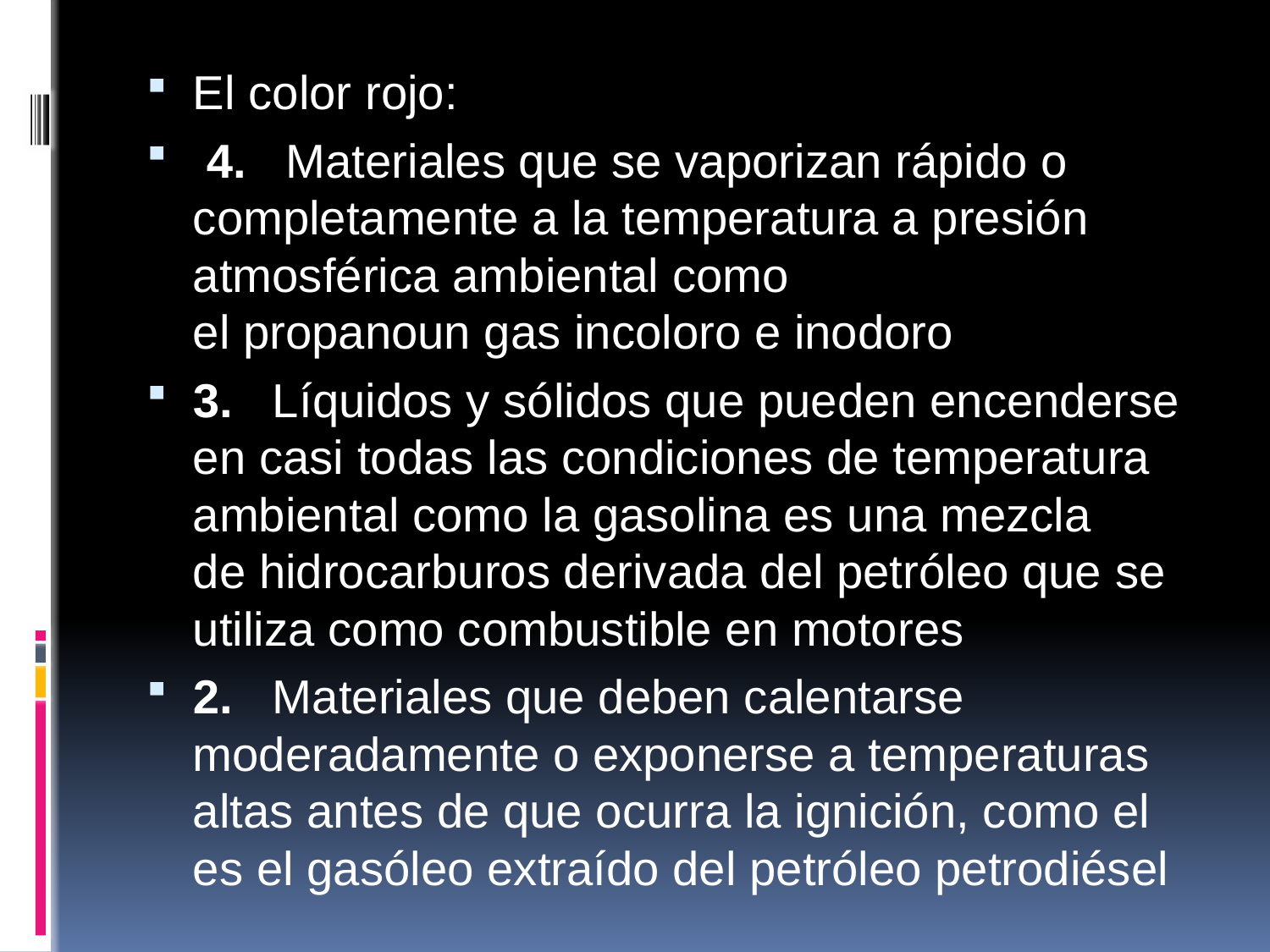

El color rojo:
 4.   Materiales que se vaporizan rápido o completamente a la temperatura a presión atmosférica ambiental como el propanoun gas incoloro e inodoro
3.   Líquidos y sólidos que pueden encenderse en casi todas las condiciones de temperatura ambiental como la gasolina es una mezcla de hidrocarburos derivada del petróleo que se utiliza como combustible en motores
2.   Materiales que deben calentarse moderadamente o exponerse a temperaturas altas antes de que ocurra la ignición, como el  es el gasóleo extraído del petróleo petrodiésel